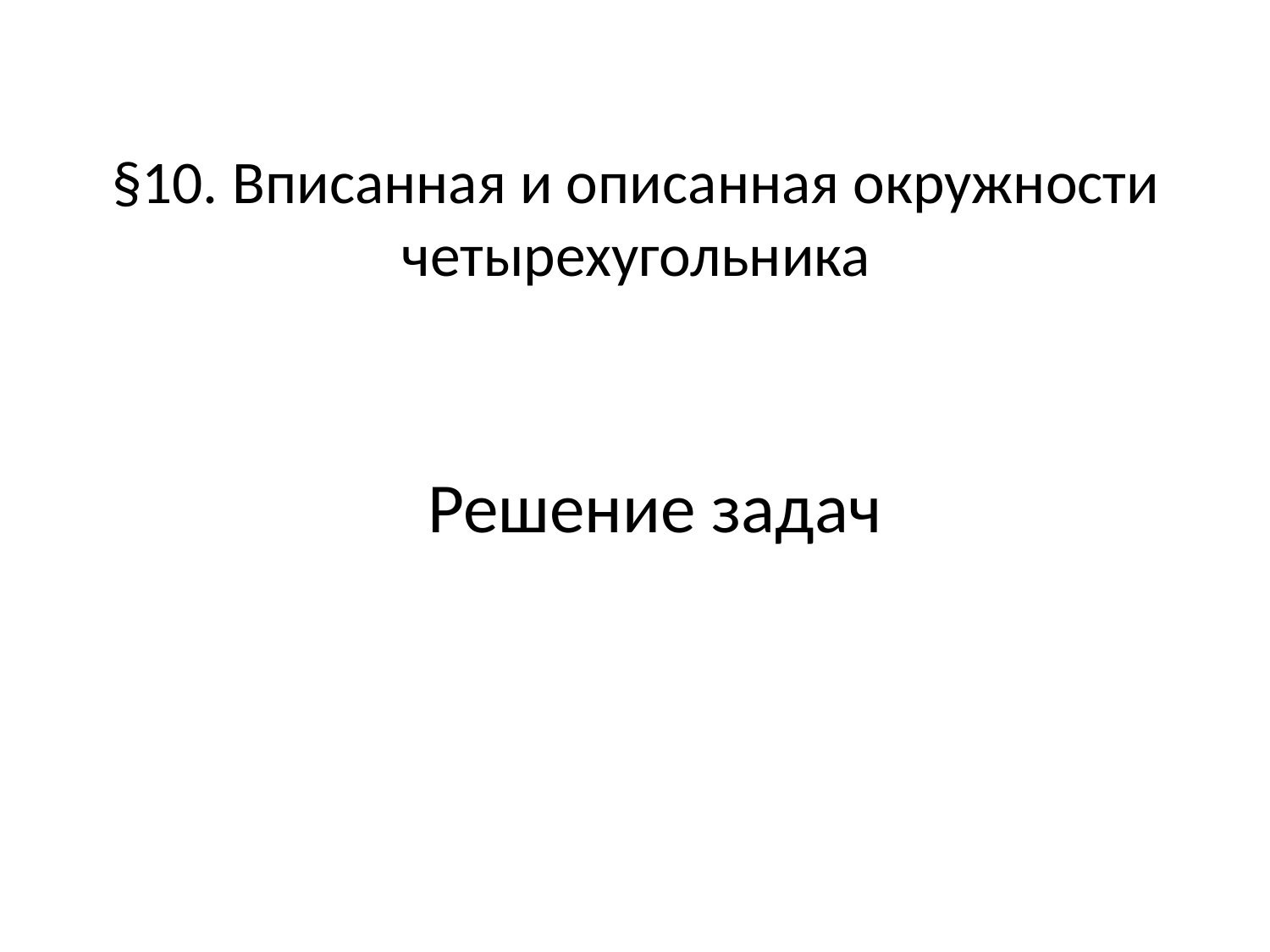

# §10. Вписанная и описанная окружности четырехугольника
Решение задач